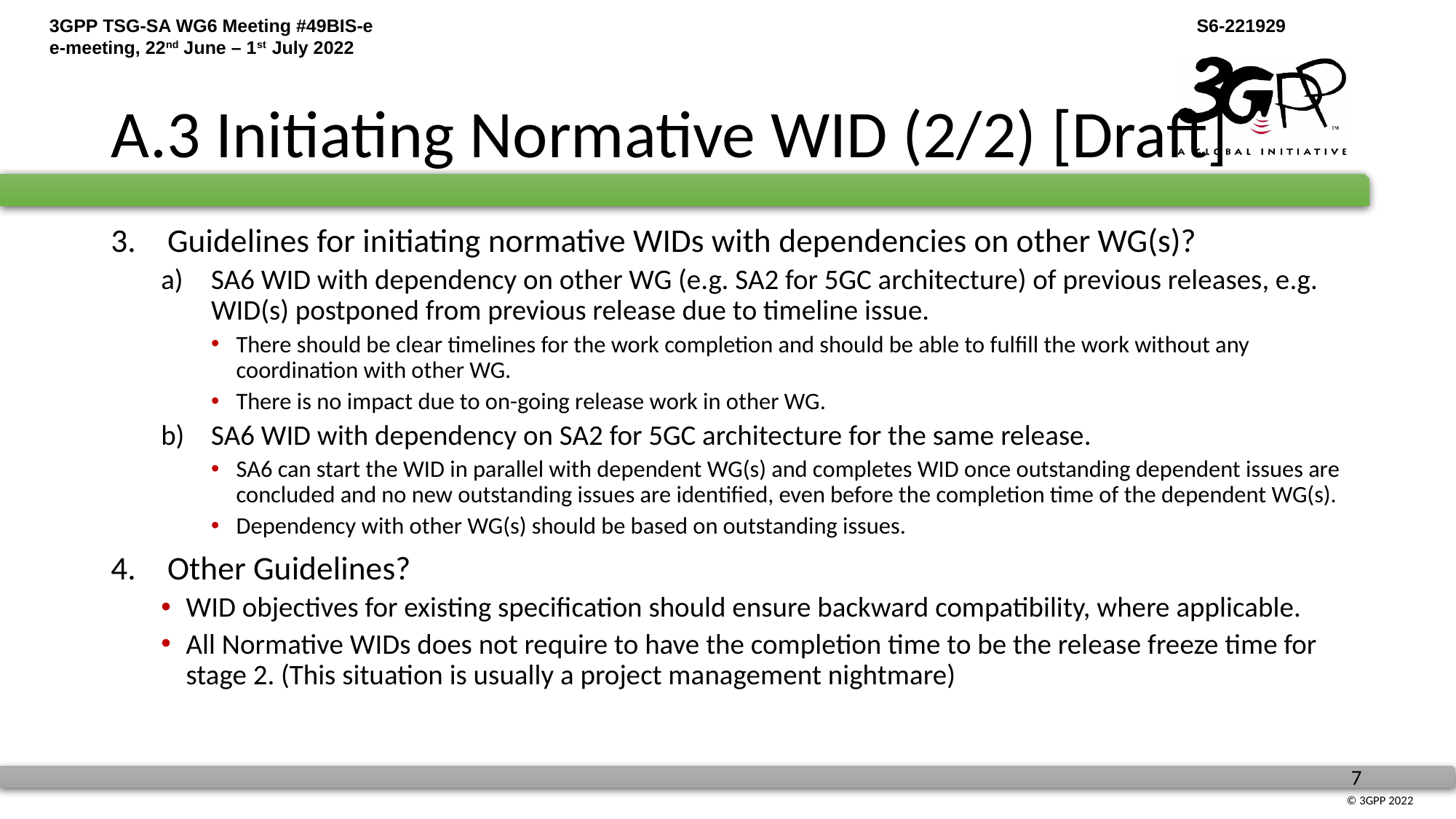

# A.3 Initiating Normative WID (2/2) [Draft]
Guidelines for initiating normative WIDs with dependencies on other WG(s)?
SA6 WID with dependency on other WG (e.g. SA2 for 5GC architecture) of previous releases, e.g. WID(s) postponed from previous release due to timeline issue.
There should be clear timelines for the work completion and should be able to fulfill the work without any coordination with other WG.
There is no impact due to on-going release work in other WG.
SA6 WID with dependency on SA2 for 5GC architecture for the same release.
SA6 can start the WID in parallel with dependent WG(s) and completes WID once outstanding dependent issues are concluded and no new outstanding issues are identified, even before the completion time of the dependent WG(s).
Dependency with other WG(s) should be based on outstanding issues.
Other Guidelines?
WID objectives for existing specification should ensure backward compatibility, where applicable.
All Normative WIDs does not require to have the completion time to be the release freeze time for stage 2. (This situation is usually a project management nightmare)